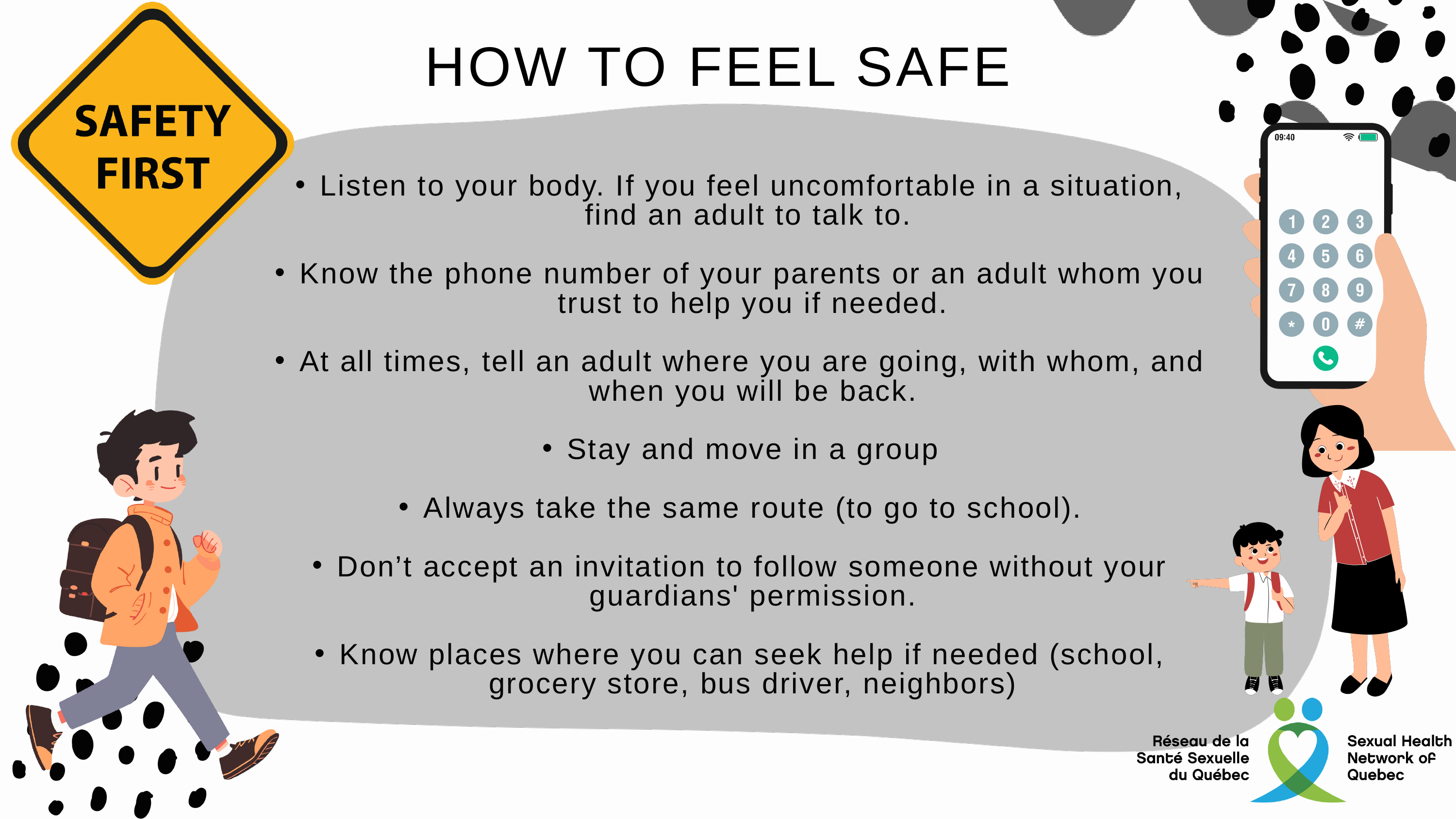

HOW TO FEEL SAFE

Listen to your body. If you feel uncomfortable in a situation, find an adult to talk to.

Know the phone number of your parents or an adult whom you trust to help you if needed.

At all times, tell an adult where you are going, with whom, and when you will be back.

Stay and move in a group

Always take the same route (to go to school).

Don’t accept an invitation to follow someone without your guardians' permission.

Know places where you can seek help if needed (school, grocery store, bus driver, neighbors)